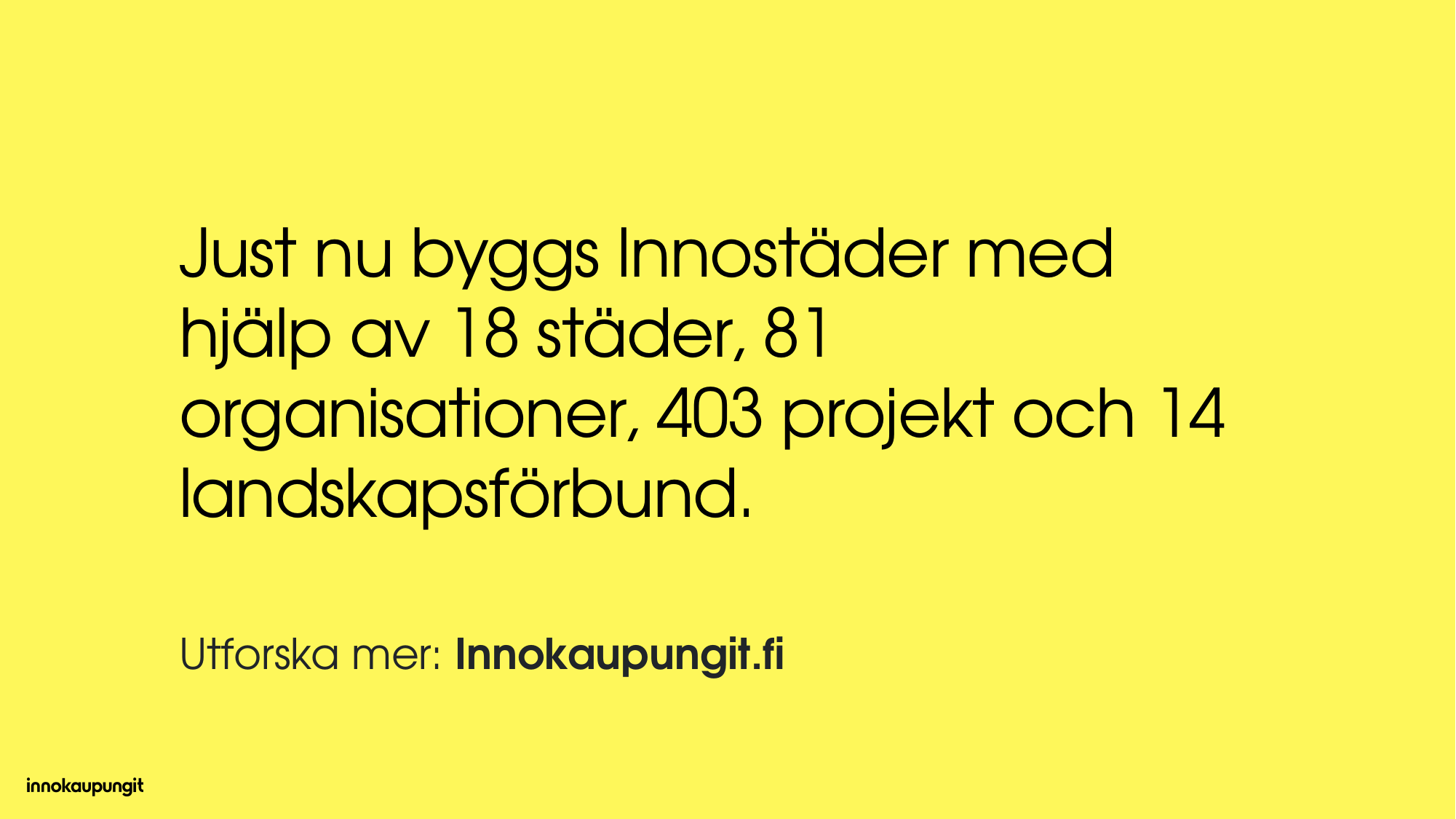

# Just nu byggs Innostäder med hjälp av 18 städer, 81 organisationer, 403 projekt och 14 landskapsförbund.
Utforska mer: Innokaupungit.fi